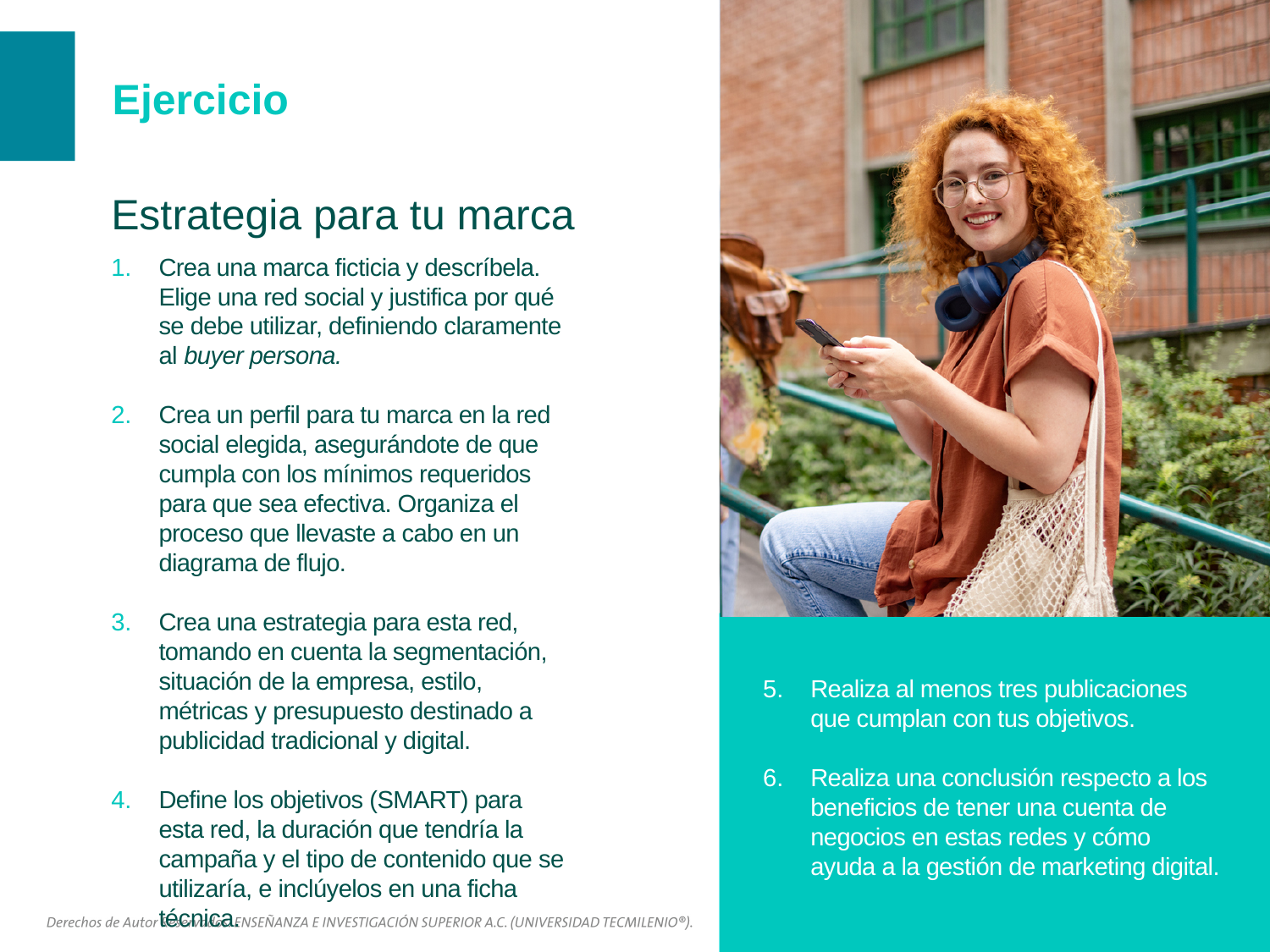

Estrategia para tu marca
Crea una marca ficticia y descríbela. Elige una red social y justifica por qué se debe utilizar, definiendo claramente al buyer persona.

Crea un perfil para tu marca en la red social elegida, asegurándote de que cumpla con los mínimos requeridos para que sea efectiva. Organiza el proceso que llevaste a cabo en un diagrama de flujo.

Crea una estrategia para esta red, tomando en cuenta la segmentación, situación de la empresa, estilo, métricas y presupuesto destinado a publicidad tradicional y digital.

Define los objetivos (SMART) para esta red, la duración que tendría la campaña y el tipo de contenido que se utilizaría, e inclúyelos en una ficha técnica.
Realiza al menos tres publicaciones  que cumplan con tus objetivos.

Realiza una conclusión respecto a los beneficios de tener una cuenta de negocios en estas redes y cómo ayuda a la gestión de marketing digital.